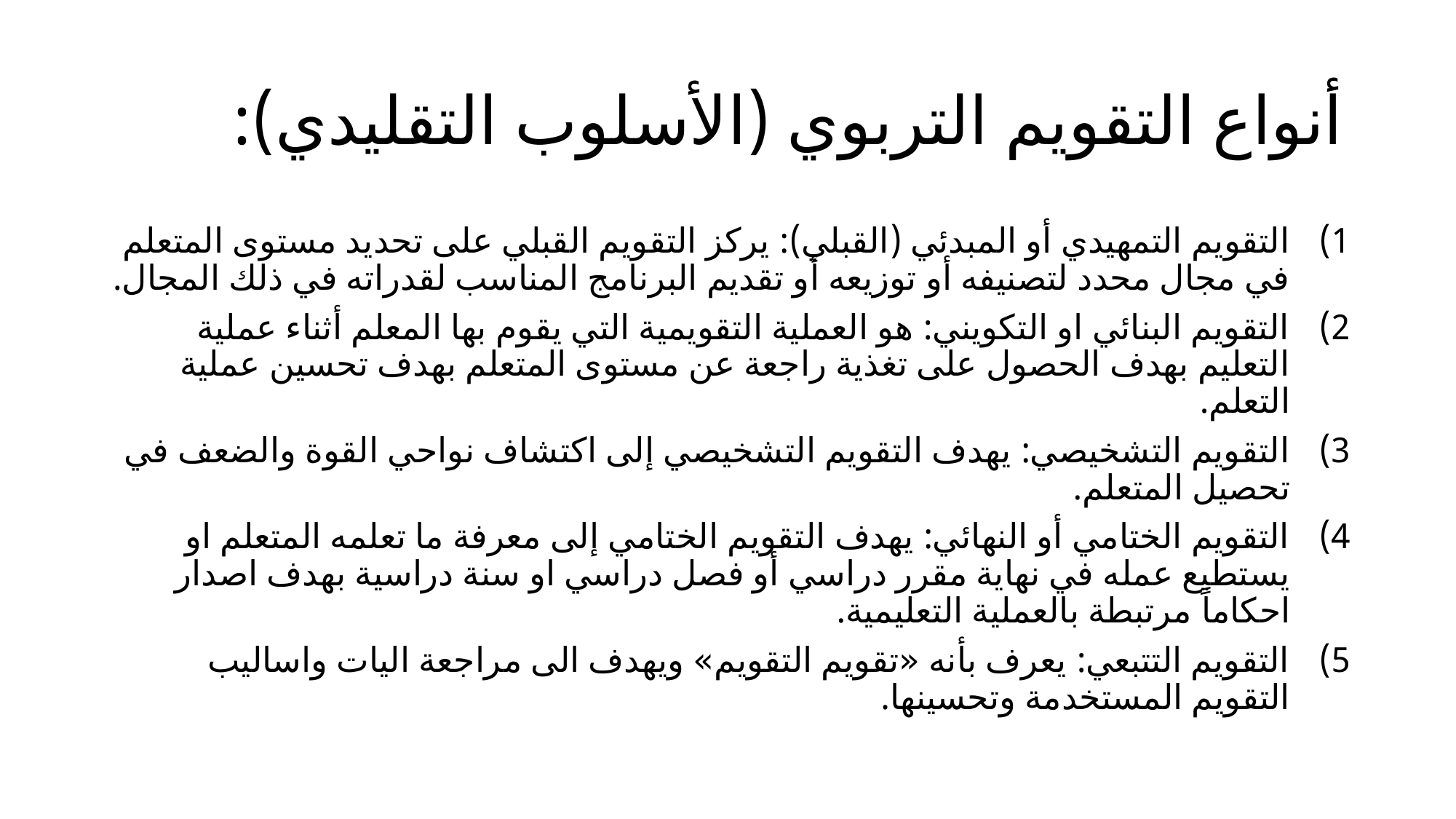

# أنواع التقويم التربوي (الأسلوب التقليدي):
التقويم التمهيدي أو المبدئي (القبلي): يركز التقويم القبلي على تحديد مستوى المتعلم في مجال محدد لتصنيفه أو توزيعه أو تقديم البرنامج المناسب لقدراته في ذلك المجال.
التقويم البنائي او التكويني: هو العملية التقويمية التي يقوم بها المعلم أثناء عملية التعليم بهدف الحصول على تغذية راجعة عن مستوى المتعلم بهدف تحسين عملية التعلم.
التقويم التشخيصي: يهدف التقويم التشخيصي إلى اكتشاف نواحي القوة والضعف في تحصيل المتعلم.
التقويم الختامي أو النهائي: يهدف التقويم الختامي إلى معرفة ما تعلمه المتعلم او يستطيع عمله في نهاية مقرر دراسي أو فصل دراسي او سنة دراسية بهدف اصدار احكاماً مرتبطة بالعملية التعليمية.
التقويم التتبعي: يعرف بأنه «تقويم التقويم» ويهدف الى مراجعة اليات واساليب التقويم المستخدمة وتحسينها.